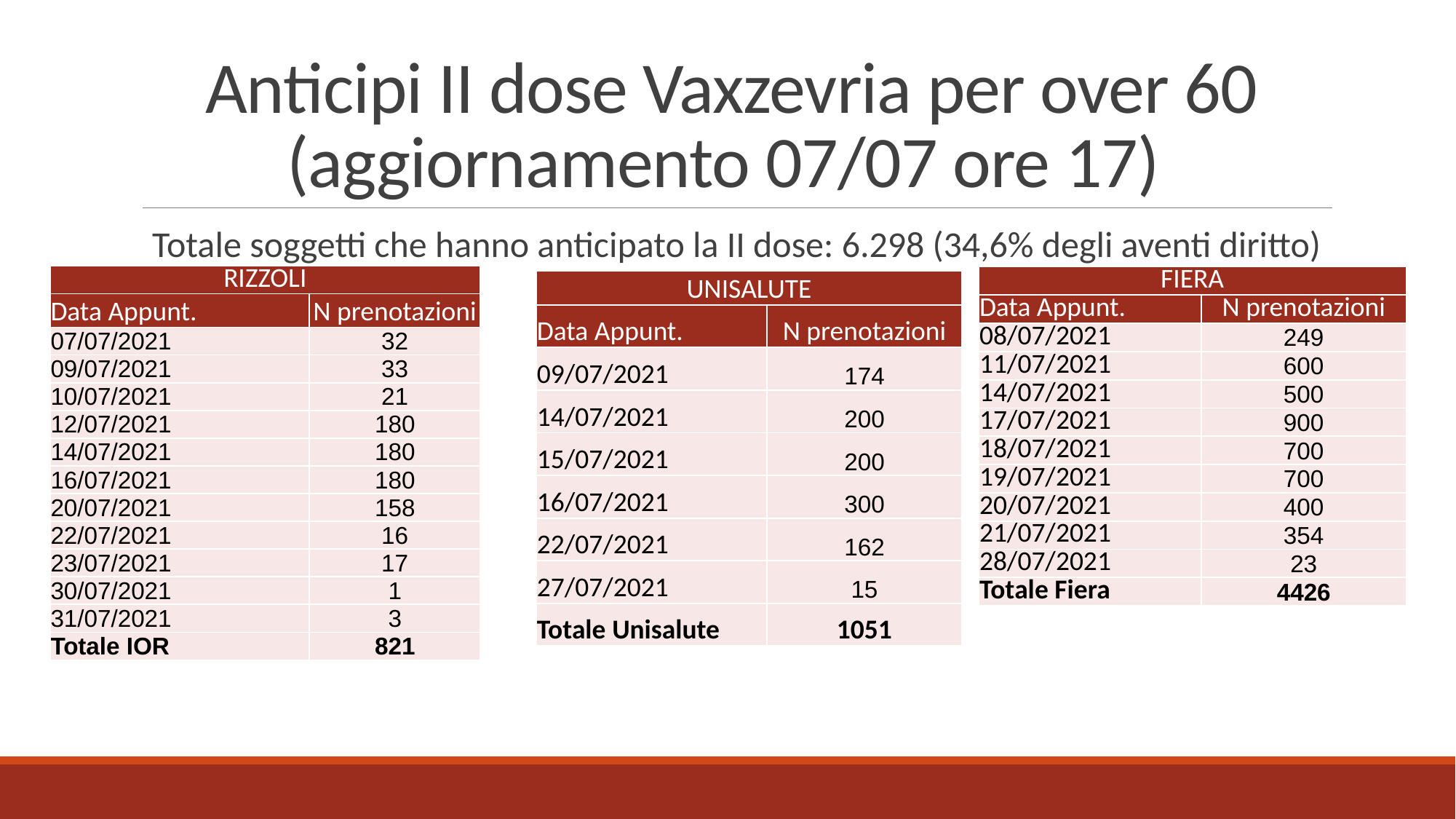

# Anticipi II dose Vaxzevria per over 60 (aggiornamento 07/07 ore 17)
Totale soggetti che hanno anticipato la II dose: 6.298 (34,6% degli aventi diritto)

| RIZZOLI |  |
| --- | --- |
| Data Appunt. | N prenotazioni |
| 07/07/2021 | 32 |
| 09/07/2021 | 33 |
| 10/07/2021 | 21 |
| 12/07/2021 | 180 |
| 14/07/2021 | 180 |
| 16/07/2021 | 180 |
| 20/07/2021 | 158 |
| 22/07/2021 | 16 |
| 23/07/2021 | 17 |
| 30/07/2021 | 1 |
| 31/07/2021 | 3 |
| Totale IOR | 821 |
| FIERA |  |
| --- | --- |
| Data Appunt. | N prenotazioni |
| 08/07/2021 | 249 |
| 11/07/2021 | 600 |
| 14/07/2021 | 500 |
| 17/07/2021 | 900 |
| 18/07/2021 | 700 |
| 19/07/2021 | 700 |
| 20/07/2021 | 400 |
| 21/07/2021 | 354 |
| 28/07/2021 | 23 |
| Totale Fiera | 4426 |
| UNISALUTE |  |
| --- | --- |
| Data Appunt. | N prenotazioni |
| 09/07/2021 | 174 |
| 14/07/2021 | 200 |
| 15/07/2021 | 200 |
| 16/07/2021 | 300 |
| 22/07/2021 | 162 |
| 27/07/2021 | 15 |
| Totale Unisalute | 1051 |